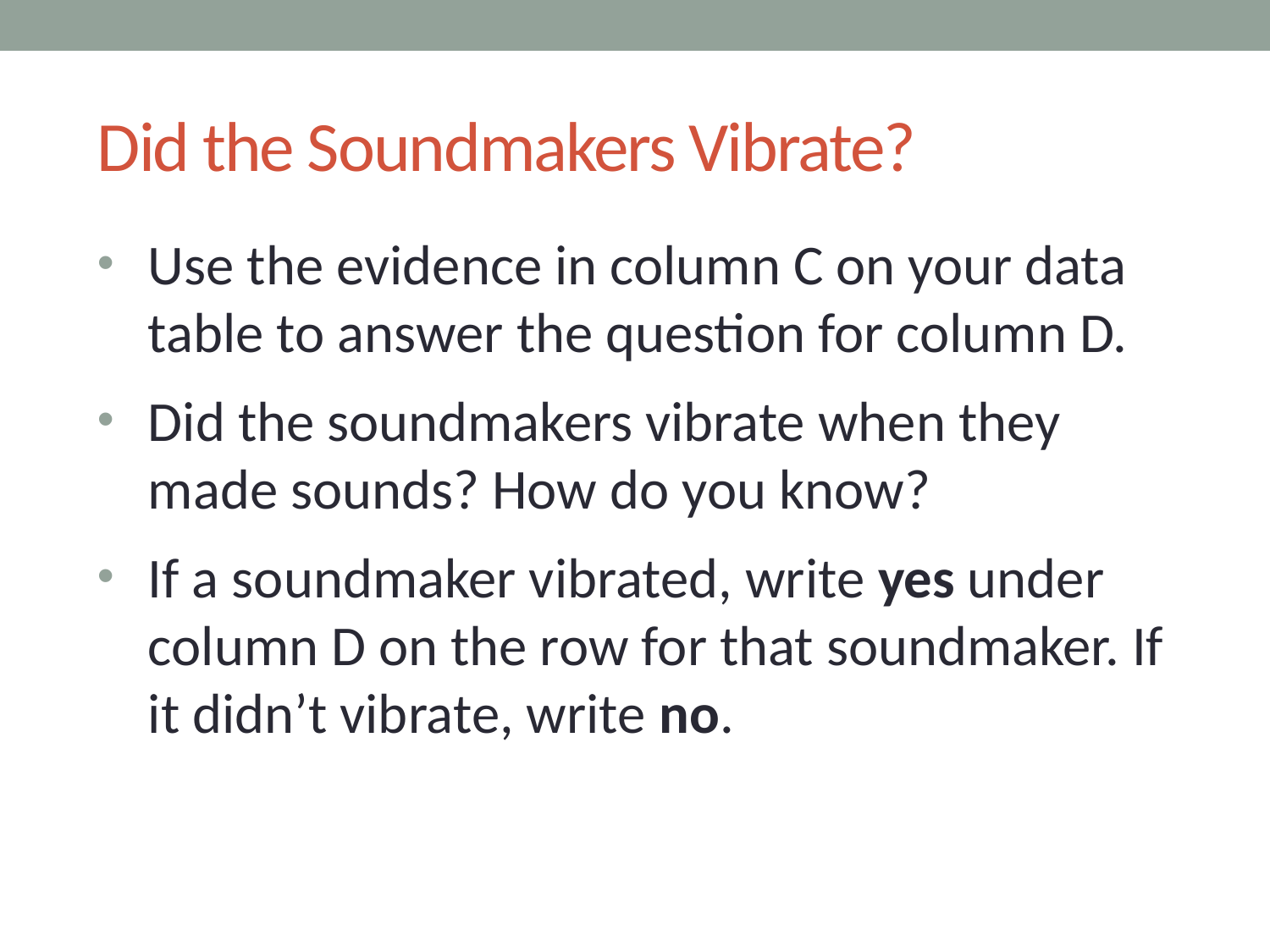

# Did the Soundmakers Vibrate?
Use the evidence in column C on your data table to answer the question for column D.
Did the soundmakers vibrate when they made sounds? How do you know?
If a soundmaker vibrated, write yes under column D on the row for that soundmaker. If it didn’t vibrate, write no.